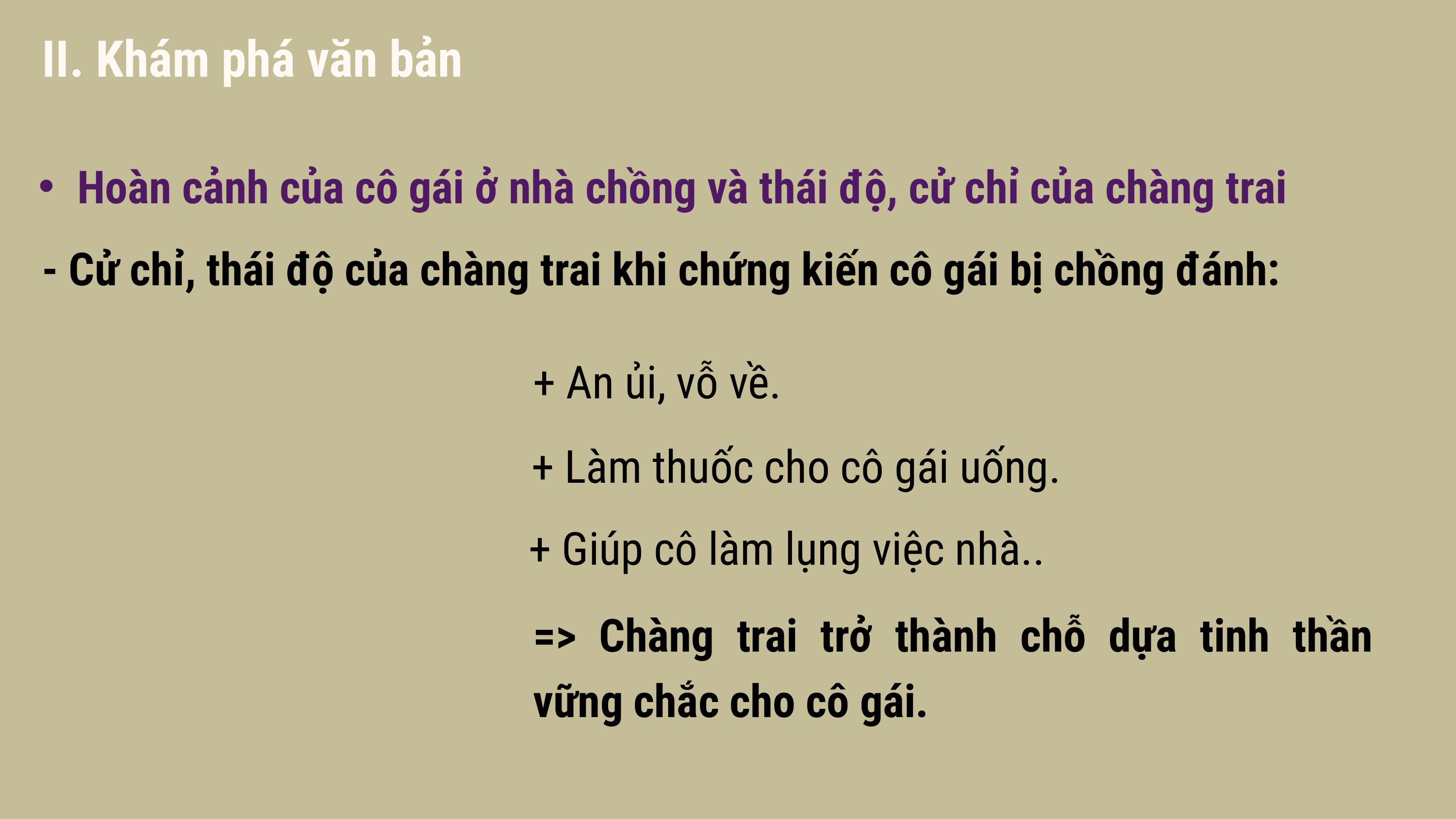

II. Khám phá văn bản
Hoàn cảnh của cô gái ở nhà chồng và thái độ, cử chỉ của chàng trai
- Cử chỉ, thái độ của chàng trai khi chứng kiến cô gái bị chồng đánh:
+ An ủi, vỗ về.
+ Làm thuốc cho cô gái uống.
+ Giúp cô làm lụng việc nhà..
=> Chàng trai trở thành chỗ dựa tinh thần vững chắc cho cô gái.